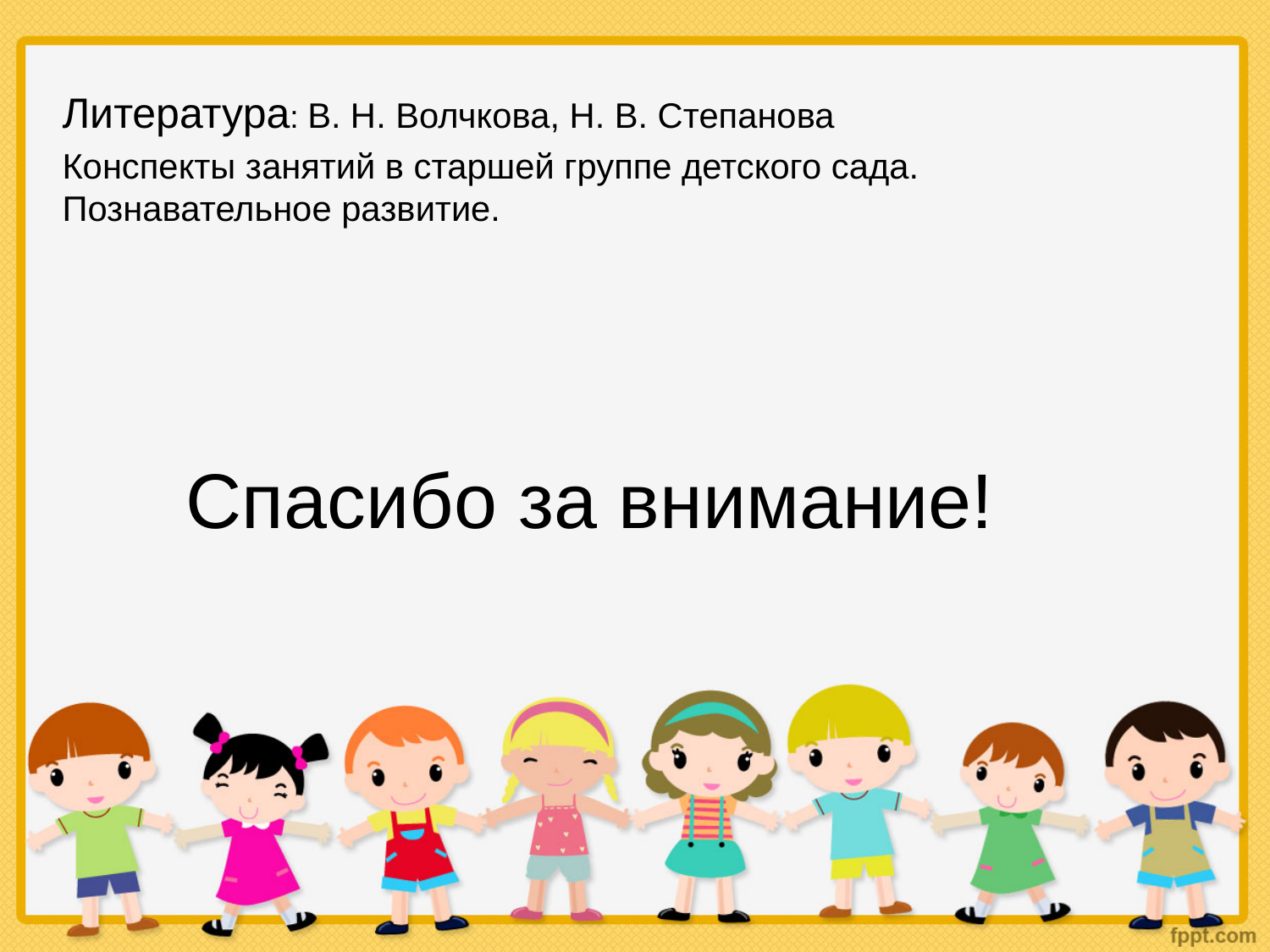

#
Литература: В. Н. Волчкова, Н. В. Степанова
Конспекты занятий в старшей группе детского сада. Познавательное развитие.

Спасибо за внимание!